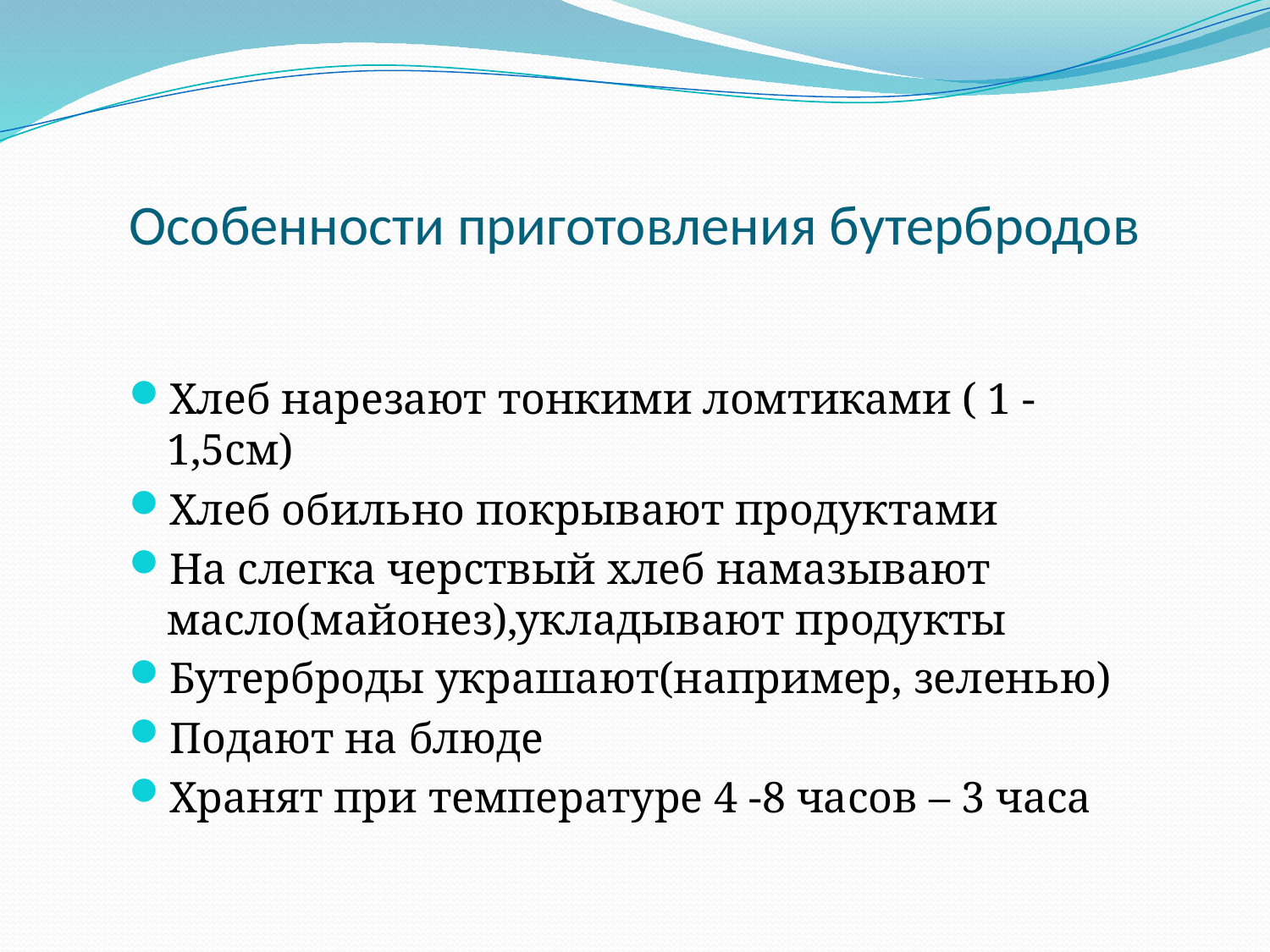

# Особенности приготовления бутербродов
Хлеб нарезают тонкими ломтиками ( 1 - 1,5см)
Хлеб обильно покрывают продуктами
На слегка черствый хлеб намазывают масло(майонез),укладывают продукты
Бутерброды украшают(например, зеленью)
Подают на блюде
Хранят при температуре 4 -8 часов – 3 часа